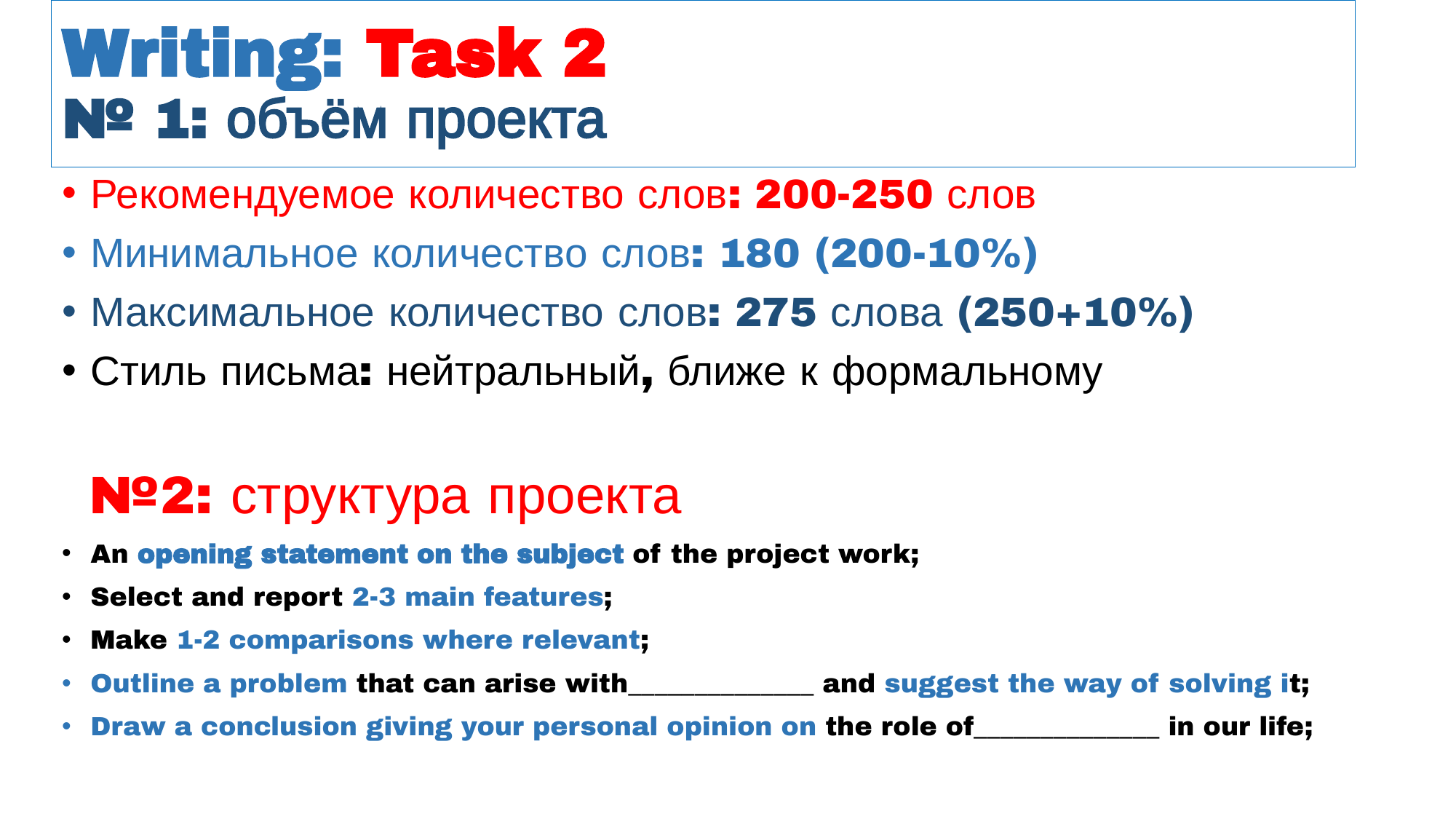

# Writing: Task 2 № 1: объём проекта
Рекомендуемое количество слов: 200-250 слов
Минимальное количество слов: 180 (200-10%)
Максимальное количество слов: 275 слова (250+10%)
Стиль письма: нейтральный, ближе к формальному

  №2: структура проекта
An opening statement on the subject of the project work;
Select and report 2-3 main features;
Make 1-2 comparisons where relevant;
Outline a problem that can arise with______________ and suggest the way of solving it;
Draw a conclusion giving your personal opinion on the role of______________ in our life;